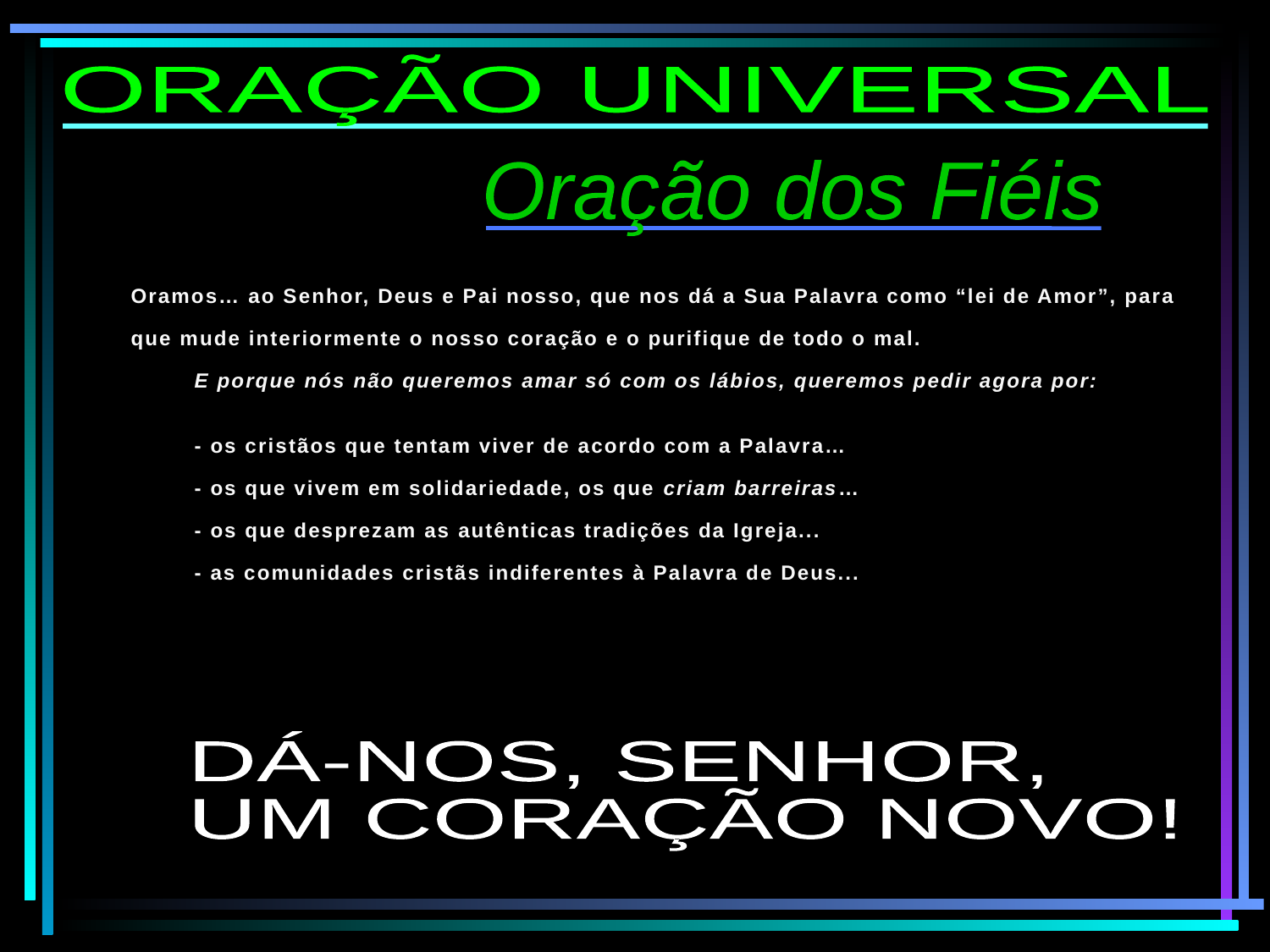

ORAÇÃO UNIVERSAL

Oração dos Fiéis

Oramos… ao Senhor, Deus e Pai nosso, que nos dá a Sua Palavra como “lei de Amor”, para que mude interiormente o nosso coração e o purifique de todo o mal.
E porque nós não queremos amar só com os lábios, queremos pedir agora por:

- os cristãos que tentam viver de acordo com a Palavra…
- os que vivem em solidariedade, os que criam barreiras…
- os que desprezam as autênticas tradições da Igreja...
- as comunidades cristãs indiferentes à Palavra de Deus...
DÁ-NOS, SENHOR,
UM CORAÇÃO NOVO!